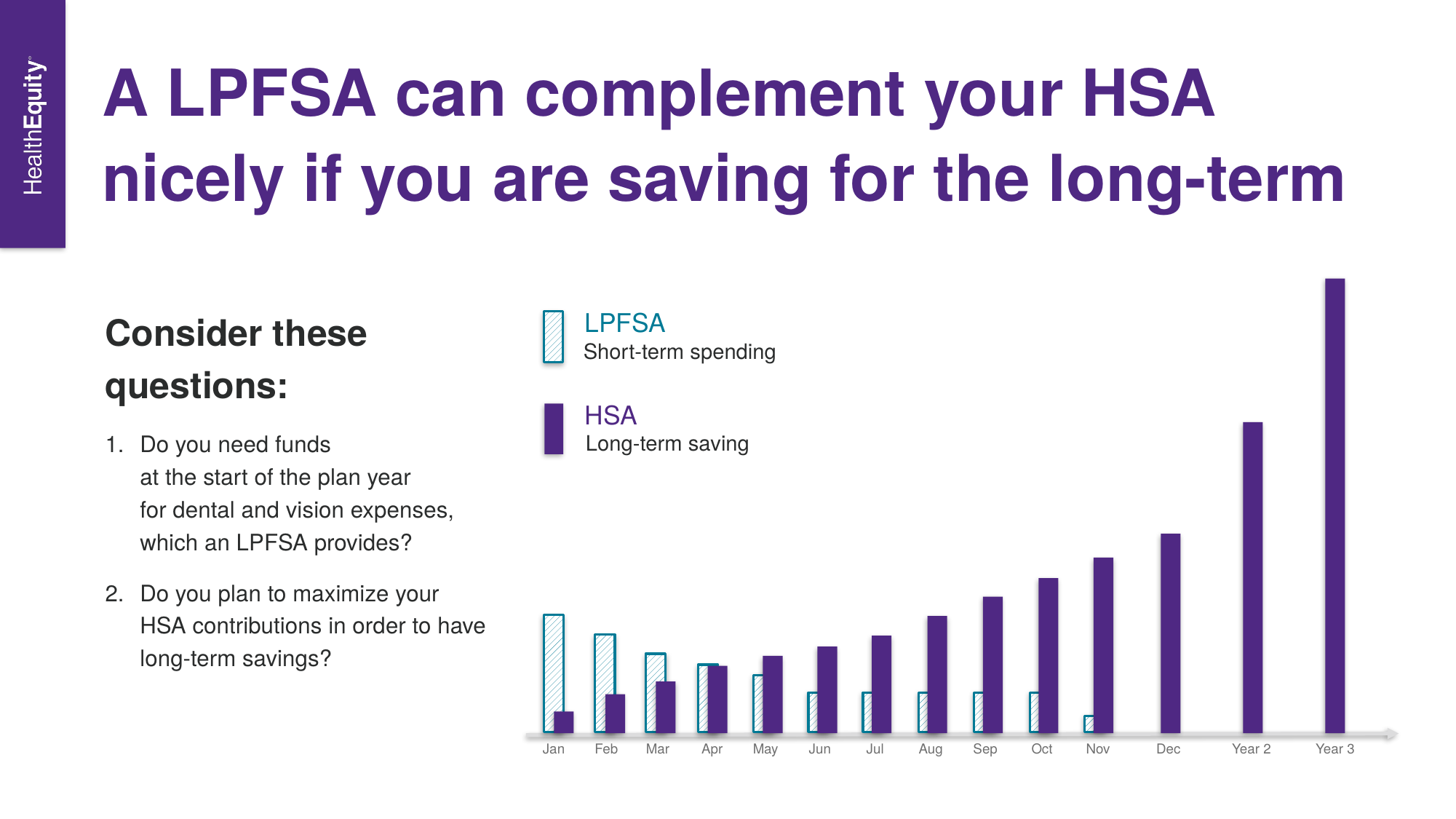

# A LPFSA can complement your HSA nicely if you are saving for the long-term

Jan
Feb
Mar
Apr
May
Jun
Jul
Aug
Sep
Oct
Nov
Dec
Year 2
Year 3
LPFSA

Short-term spending
HSA

Long-term saving
Consider these questions:
Do you need funds
at the start of the plan year
for dental and vision expenses, which an LPFSA provides?
Do you plan to maximize your
HSA contributions in order to have long-term savings?